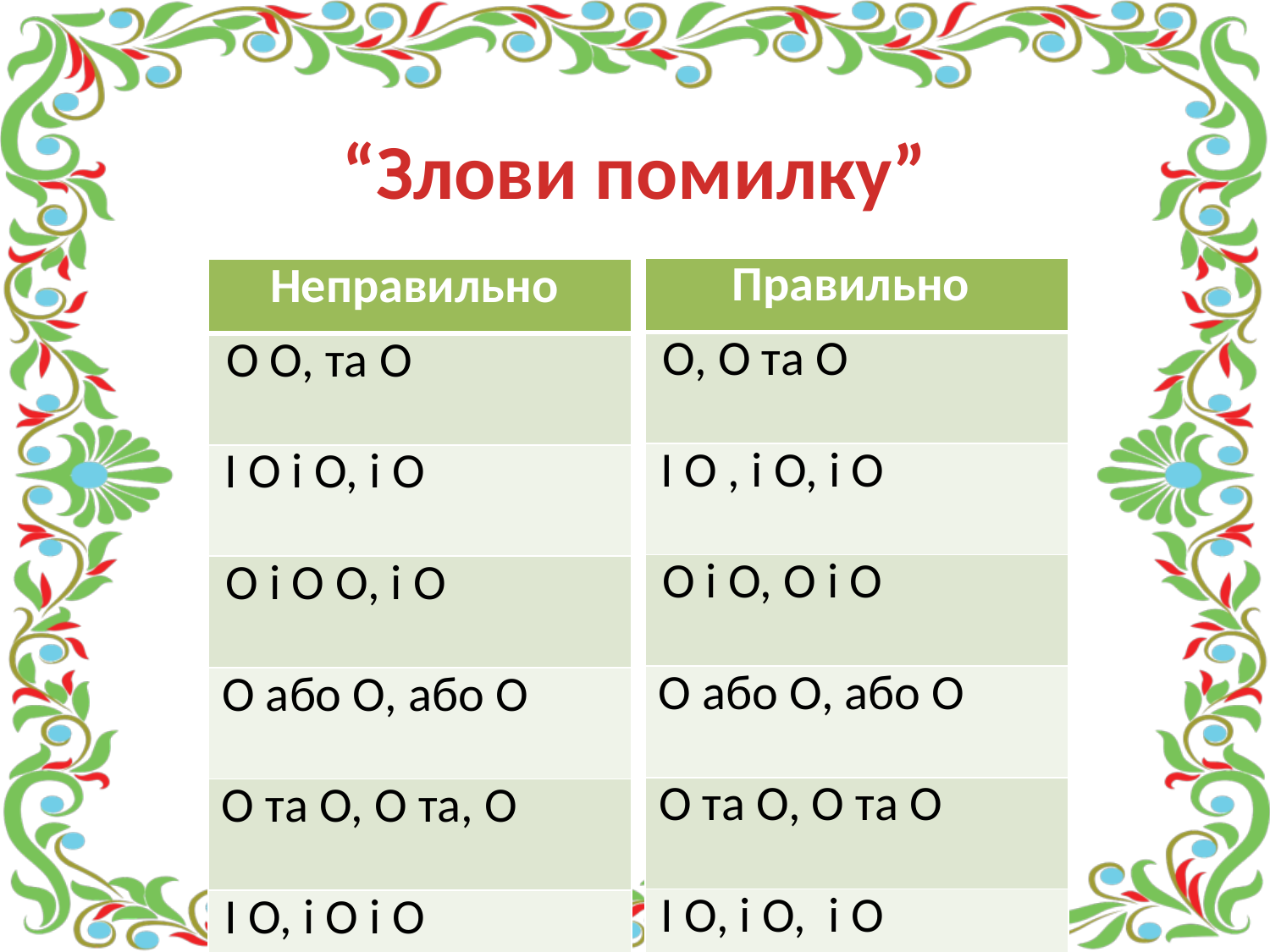

# “Злови помилку”
| Правильно |
| --- |
| О, О та О |
| І О , і О, і О |
| О і О, О і О |
| О або О, або О |
| О та О, О та О |
| І О, і О, і О |
| У: О, О, О - … |
| Неправильно |
| --- |
| О О, та О |
| І О і О, і О |
| О і О О, і О |
| О або О, або О |
| О та О, О та, О |
| І О, і О і О |
| У: О, О, О… |